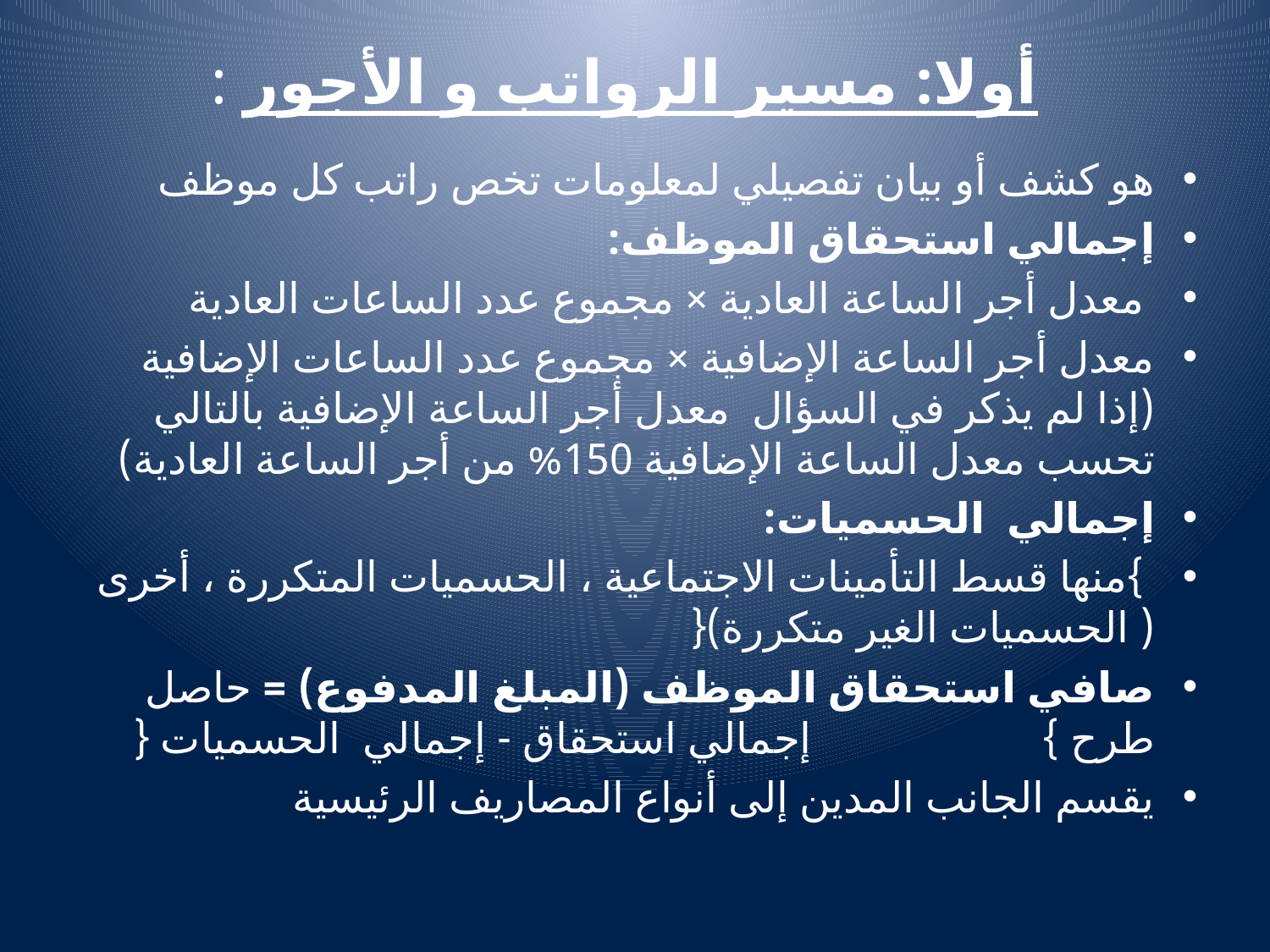

# أولا: مسير الرواتب و الأجور :
هو كشف أو بيان تفصيلي لمعلومات تخص راتب كل موظف
إجمالي استحقاق الموظف:
 معدل أجر الساعة العادية × مجموع عدد الساعات العادية
معدل أجر الساعة الإضافية × مجموع عدد الساعات الإضافية (إذا لم يذكر في السؤال  معدل أجر الساعة الإضافية بالتالي تحسب معدل الساعة الإضافية 150% من أجر الساعة العادية)
إجمالي  الحسميات:
 }منها قسط التأمينات الاجتماعية ، الحسميات المتكررة ، أخرى ( الحسميات الغير متكررة){
صافي استحقاق الموظف (المبلغ المدفوع) = حاصل طرح }                     إجمالي استحقاق - إجمالي  الحسميات {
يقسم الجانب المدين إلى أنواع المصاريف الرئيسية